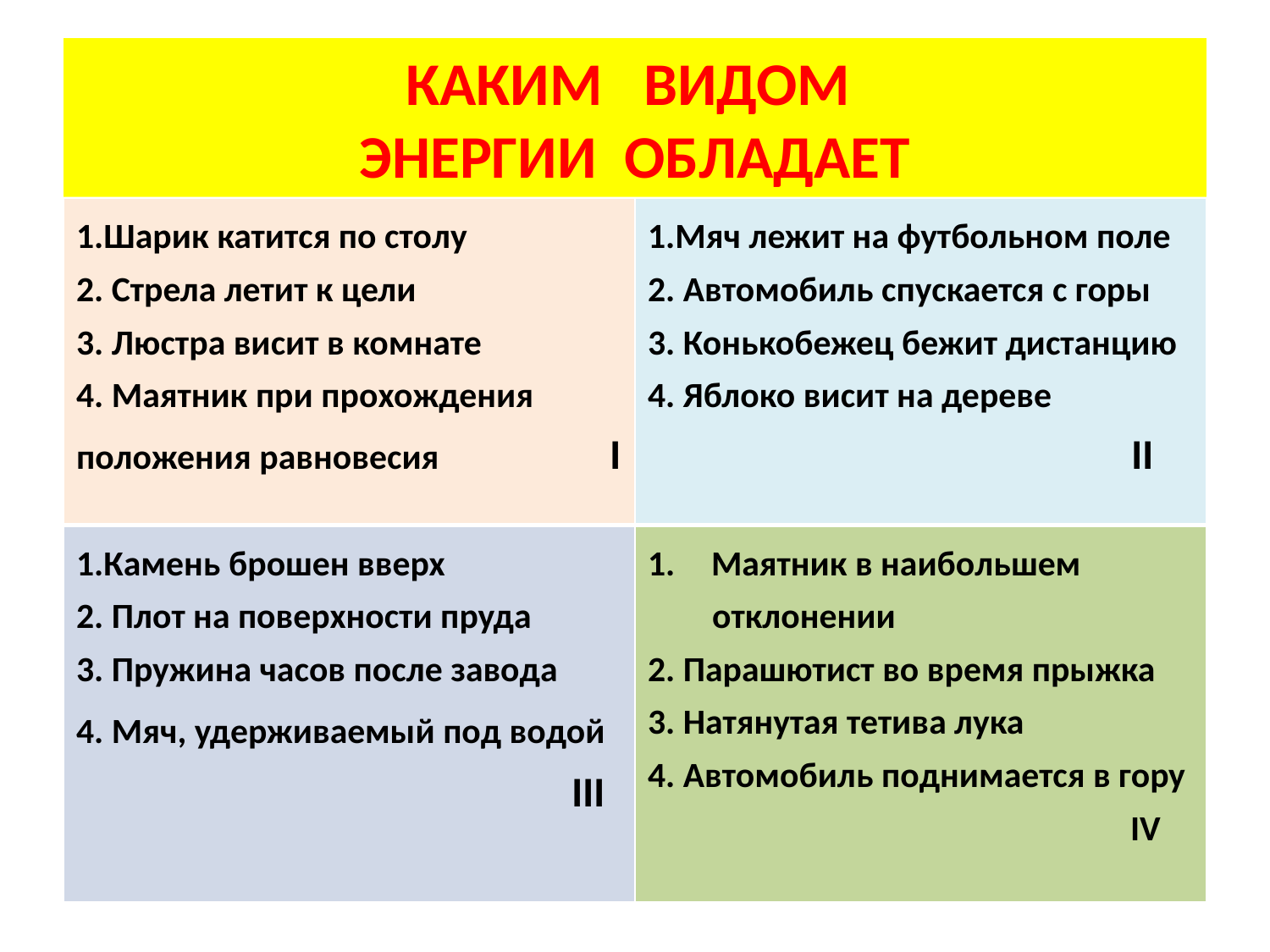

# КАКИМ   ВИДОМ ЭНЕРГИИ  ОБЛАДАЕТ
| 1.Шарик катится по столу 2. Стрела летит к цели 3. Люстра висит в комнате 4. Маятник при прохождения положения равновесия I | 1.Мяч лежит на футбольном поле 2. Автомобиль спускается с горы 3. Конькобежец бежит дистанцию 4. Яблоко висит на дереве II |
| --- | --- |
| 1.Камень брошен вверх 2. Плот на поверхности пруда 3. Пружина часов после завода 4. Мяч, удерживаемый под водой III | Маятник в наибольшем отклонении 2. Парашютист во время прыжка 3. Натянутая тетива лука 4. Автомобиль поднимается в гору IV |